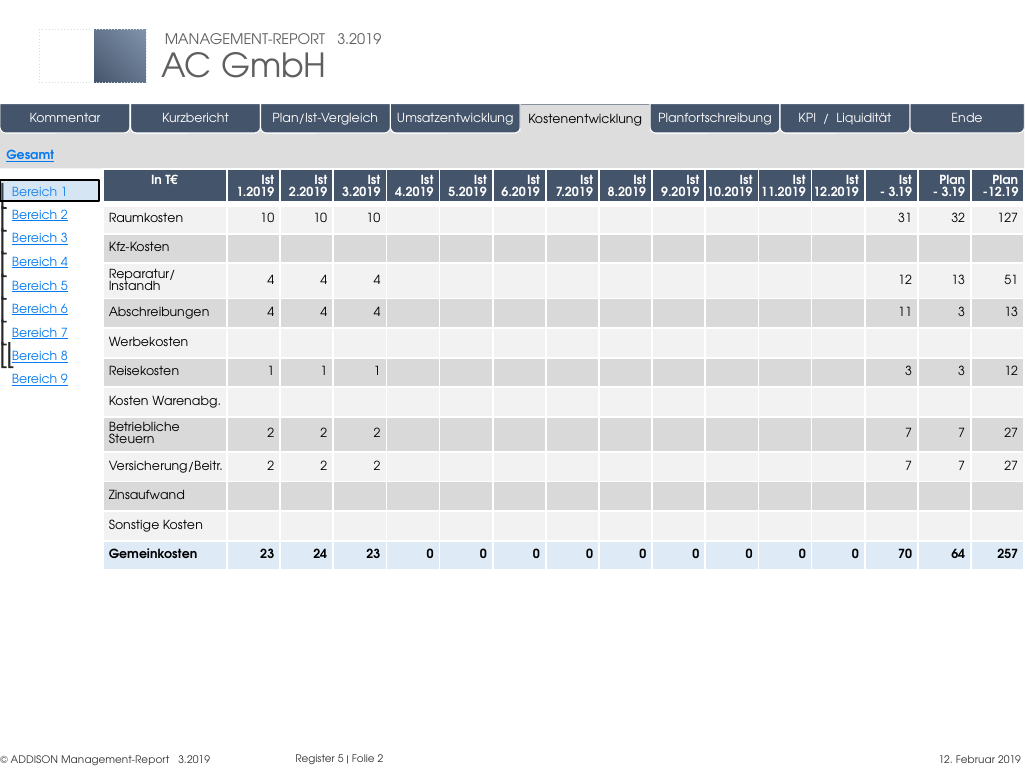

|  |  |  |  |  |  |
| --- | --- | --- | --- | --- | --- |
Eigene Folien
| In T€ | Ist 1.2019 | Ist 2.2019 | Ist 3.2019 | Ist 4.2019 | Ist 5.2019 | Ist 6.2019 | Ist 7.2019 | Ist 8.2019 | Ist 9.2019 | Ist 10.2019 | Ist 11.2019 | Ist 12.2019 | Ist - 3.19 | Plan - 3.19 | Plan -12.19 |
| --- | --- | --- | --- | --- | --- | --- | --- | --- | --- | --- | --- | --- | --- | --- | --- |
| Raumkosten | 10 | 10 | 10 |  |  |  |  |  |  |  |  |  | 31 | 32 | 127 |
| Kfz-Kosten |  |  |  |  |  |  |  |  |  |  |  |  |  |  |  |
| Reparatur/Instandh | 4 | 4 | 4 |  |  |  |  |  |  |  |  |  | 12 | 13 | 51 |
| Abschreibungen | 4 | 4 | 4 |  |  |  |  |  |  |  |  |  | 11 | 3 | 13 |
| Werbekosten |  |  |  |  |  |  |  |  |  |  |  |  |  |  |  |
| Reisekosten | 1 | 1 | 1 |  |  |  |  |  |  |  |  |  | 3 | 3 | 12 |
| Kosten Warenabg. |  |  |  |  |  |  |  |  |  |  |  |  |  |  |  |
| Betriebliche Steuern | 2 | 2 | 2 |  |  |  |  |  |  |  |  |  | 7 | 7 | 27 |
| Versicherung/Beitr. | 2 | 2 | 2 |  |  |  |  |  |  |  |  |  | 7 | 7 | 27 |
| Zinsaufwand |  |  |  |  |  |  |  |  |  |  |  |  |  |  |  |
| Sonstige Kosten |  |  |  |  |  |  |  |  |  |  |  |  |  |  |  |
| Gemeinkosten | 23 | 24 | 23 | 0 | 0 | 0 | 0 | 0 | 0 | 0 | 0 | 0 | 70 | 64 | 257 |

# Register 5 | Folie 2